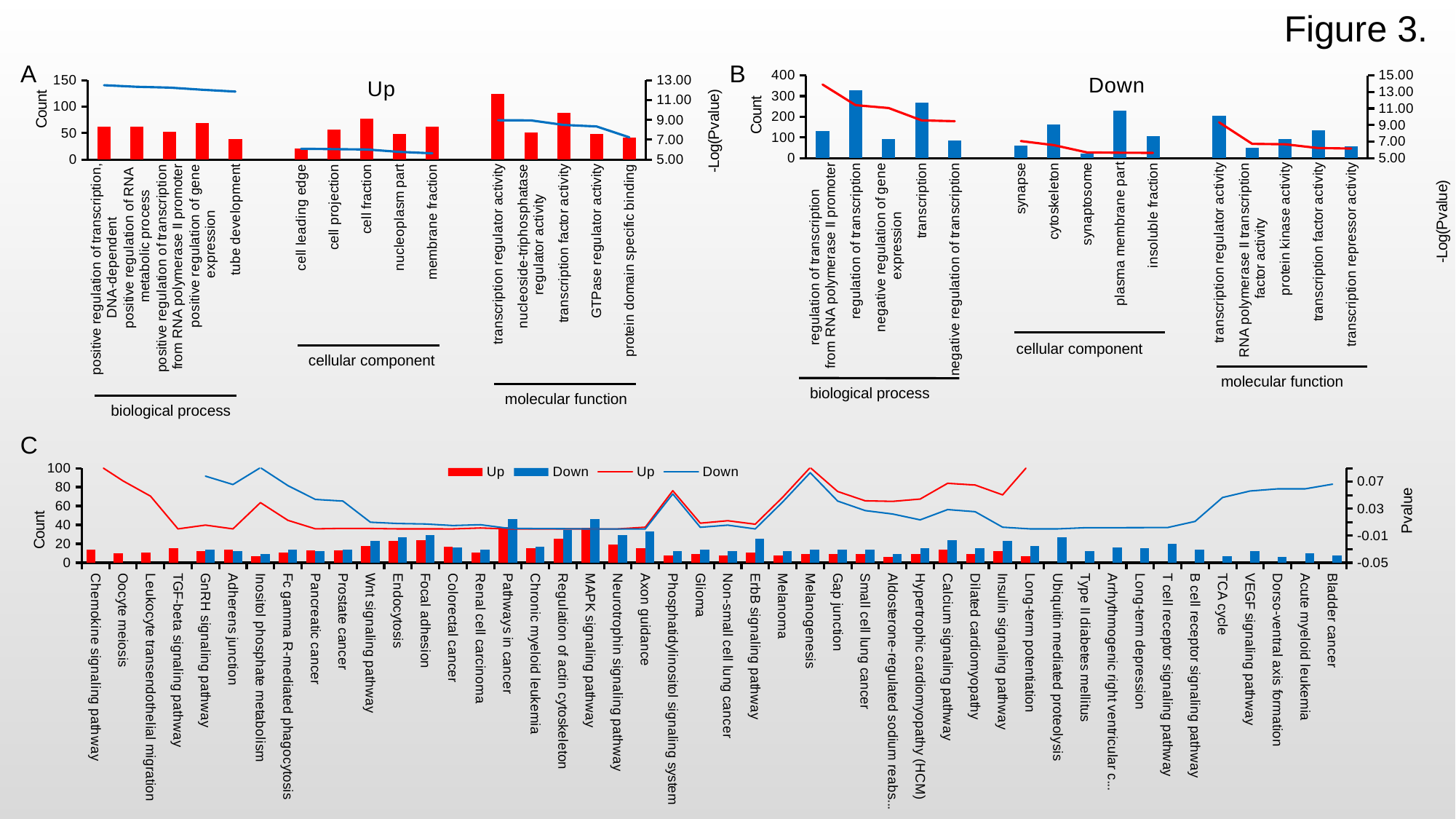

Figure 3.
A

### Chart: Up

| Category | Count | -Log(Pvalue) |
|---|---|---|
| positive regulation of transcription,
 DNA-dependent | 62.0 | 12.4982578669245 |
| positive regulation of RNA
metabolic process | 62.0 | 12.337115227812 |
| positive regulation of transcription
 from RNA polymerase II promoter | 53.0 | 12.2576127019348 |
| positive regulation of gene
 expression | 69.0 | 12.0409622410345 |
| tube development | 39.0 | 11.8577961569774 |
|  | None | None |
| cell leading edge | 21.0 | 6.0894938039917 |
| cell projection | 57.0 | 6.0526899155285 |
| cell fraction | 78.0 | 6.01626330543905 |
| nucleoplasm part | 48.0 | 5.77498294963477 |
| membrane fraction | 62.0 | 5.6317067131755 |
|  | None | None |
| transcription regulator activity | 124.0 | 8.96703797202176 |
| nucleoside-triphosphatase
 regulator activity | 51.0 | 8.95096547569122 |
| transcription factor activity | 89.0 | 8.49389763969001 |
| GTPase regulator activity | 49.0 | 8.34147264171139 |
| protein domain specific binding | 41.0 | 7.24023289920234 |
cellular component
molecular function
biological process
B

### Chart: Down

| Category | Count | -Log(Pvalue) |
|---|---|---|
| regulation of transcription
from RNA polymerase II promoter | 130.0 | 13.894480369584 |
| regulation of transcription | 328.0 | 11.4021054641896 |
| negative regulation of gene
 expression | 94.0 | 11.0567983919315 |
| transcription | 268.0 | 9.56306734484123 |
| negative regulation of transcription | 84.0 | 9.46752847697568 |
|  | None | None |
| synapse | 59.0 | 7.06466908565277 |
| cytoskeleton | 161.0 | 6.5729588538471 |
| synaptosome | 22.0 | 5.69410158219926 |
| plasma membrane part | 231.0 | 5.65349666251167 |
| insoluble fraction | 105.0 | 5.6366913599644 |
|  | None | None |
| transcription regulator activity | 206.0 | 9.32653750612381 |
| RNA polymerase II transcription
 factor activity | 49.0 | 6.72902506302812 |
| protein kinase activity | 94.0 | 6.67676264645259 |
| transcription factor activity | 134.0 | 6.21720610399755 |
| transcription repressor activity | 57.0 | 6.16044066311247 |
cellular component
molecular function
biological process
C

### Chart

| Category | Up | Down | Up | Down |
|---|---|---|---|---|
| Chemokine signaling pathway | 14.0 | None | 0.0977018110279596 | None |
| Oocyte meiosis | 10.0 | None | 0.0711758573356294 | None |
| Leukocyte transendothelial migration | 11.0 | None | 0.048558548243588 | None |
| TGF-beta signaling pathway | 15.0 | None | 4.19333697862495e-05 | None |
| GnRH signaling pathway | 12.0 | 14.0 | 0.00569915581841363 | 0.0781772494067588 |
| Adherens junction | 14.0 | 12.0 | 4.70982618536778e-05 | 0.065714754056004 |
| Inositol phosphate metabolism | 7.0 | 9.0 | 0.0389749452388636 | 0.0907719080450901 |
| Fc gamma R-mediated phagocytosis | 11.0 | 14.0 | 0.0127457722725681 | 0.0640891194232885 |
| Pancreatic cancer | 13.0 | 12.0 | 0.000105295819927559 | 0.0436825175385276 |
| Prostate cancer | 13.0 | 14.0 | 0.000802105581365825 | 0.0412343901938336 |
| Wnt signaling pathway | 18.0 | 23.0 | 0.00061230451821999 | 0.00997988566555053 |
| Endocytosis | 23.0 | 27.0 | 3.8547411743017e-05 | 0.00798268965170595 |
| Focal adhesion | 24.0 | 29.0 | 5.17162336135085e-05 | 0.00732154213425469 |
| Colorectal cancer | 17.0 | 16.0 | 1.18132201951508e-06 | 0.0050160441008377 |
| Renal cell carcinoma | 11.0 | 14.0 | 0.00138922234627693 | 0.00622621954100816 |
| Pathways in cancer | 38.0 | 46.0 | 3.08182827143783e-07 | 0.00103002896803278 |
| Chronic myeloid leukemia | 15.0 | 17.0 | 7.19234942744366e-06 | 0.000533265601685255 |
| Regulation of actin cytoskeleton | 25.0 | 35.0 | 5.31066303932575e-05 | 0.000340202771352564 |
| MAPK signaling pathway | 37.0 | 46.0 | 4.23638425496354e-09 | 6.89873386505441e-06 |
| Neurotrophin signaling pathway | 19.0 | 29.0 | 1.46469975435541e-05 | 1.45270180344464e-06 |
| Axon guidance | 15.0 | 33.0 | 0.00261106585384576 | 2.35387821125529e-08 |
| Phosphatidylinositol signaling system | 8.0 | 12.0 | 0.0565949830357379 | 0.051776720514667 |
| Glioma | 9.0 | 14.0 | 0.00852744583215444 | 0.00239693978286597 |
| Non-small cell lung cancer | 8.0 | 12.0 | 0.0121712996129929 | 0.00562677265859278 |
| ErbB signaling pathway | 11.0 | 25.0 | 0.00698831670009184 | 1.66270790751718e-07 |
| Melanoma | 8.0 | 12.0 | 0.0469842932343651 | 0.0399815589989126 |
| Melanogenesis | 9.0 | 14.0 | 0.0909005639506072 | 0.0832824864244359 |
| Gap junction | 9.0 | 14.0 | 0.0554434598031099 | 0.0412343901938336 |
| Small cell lung cancer | 9.0 | 14.0 | 0.0416661294708457 | 0.0271617955901716 |
| Aldosterone-regulated sodium reabsorption | 6.0 | 9.0 | 0.0408452048859606 | 0.0220743012722528 |
| Hypertrophic cardiomyopathy (HCM) | 9.0 | 15.0 | 0.0442173593903324 | 0.0134141377943273 |
| Calcium signaling pathway | 14.0 | 24.0 | 0.067578341947999 | 0.0286456623635647 |
| Dilated cardiomyopathy | 9.0 | 15.0 | 0.0649601732407598 | 0.0255534178508997 |
| Insulin signaling pathway | 12.0 | 23.0 | 0.0503983051682134 | 0.00255144652596259 |
| Long-term potentiation | 7.0 | 18.0 | 0.0970913196611075 | 4.44014772839482e-05 |
| Ubiquitin mediated proteolysis | None | 27.0 | None | 8.90580417481523e-05 |
| Type II diabetes mellitus | None | 12.0 | None | 0.00177765724868319 |
| Arrhythmogenic right ventricular cardiomyopathy (ARVC) | None | 16.0 | None | 0.00182857262764698 |
| Long-term depression | None | 15.0 | None | 0.0019560104062625 |
| T cell receptor signaling pathway | None | 20.0 | None | 0.00201241196273861 |
| B cell receptor signaling pathway | None | 14.0 | None | 0.0111727352600398 |
| TCA cycle | None | 7.0 | None | 0.0465484808887752 |
| VEGF signaling pathway | None | 12.0 | None | 0.0561792823518301 |
| Dorso-ventral axis formation | None | 6.0 | None | 0.0593352177236669 |
| Acute myeloid leukemia | None | 10.0 | None | 0.0593913528405978 |
| Bladder cancer | None | 8.0 | None | 0.0662640799034022 |